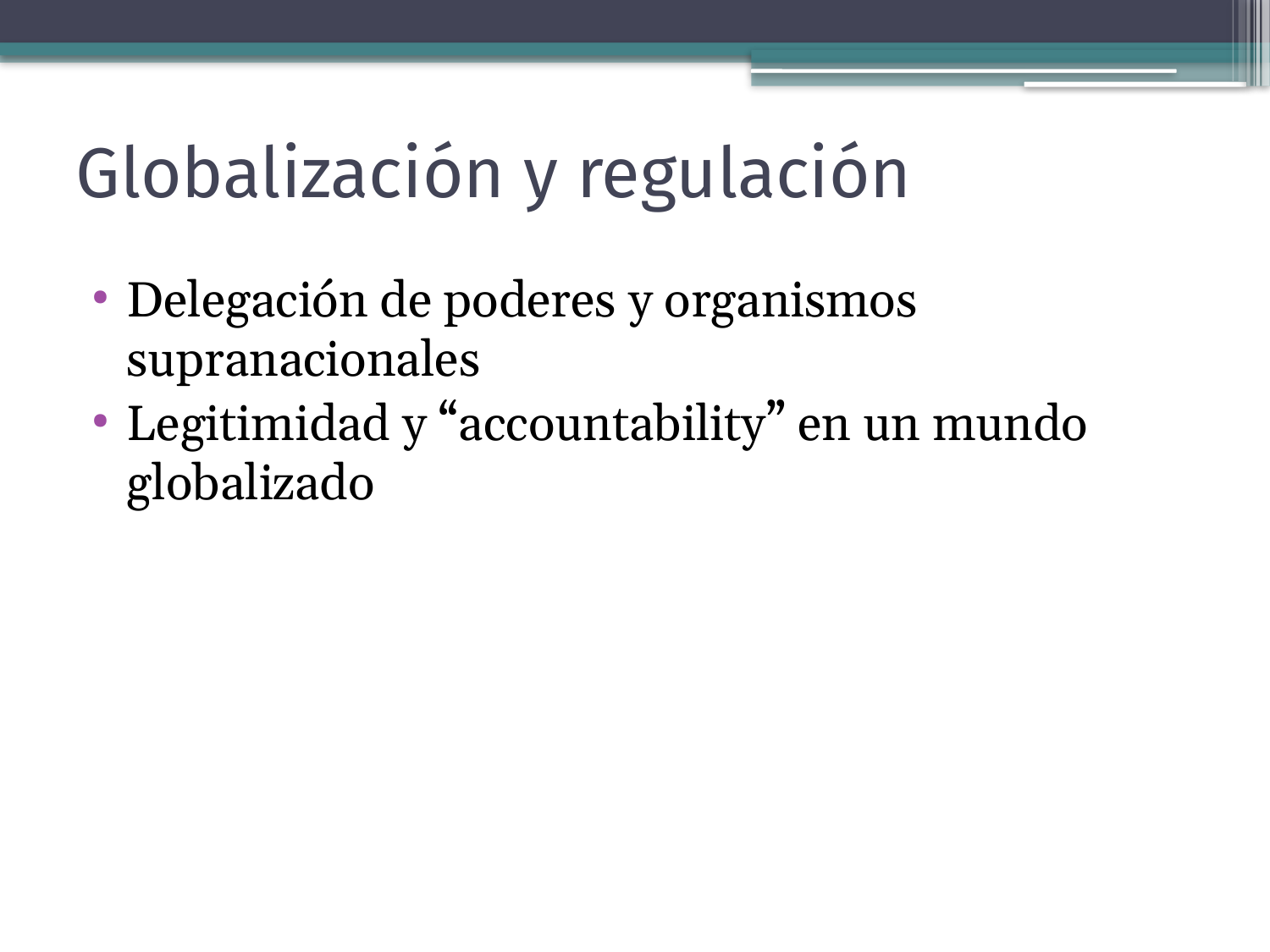

# Globalización y regulación
Delegación de poderes y organismos supranacionales
Legitimidad y “accountability” en un mundo globalizado